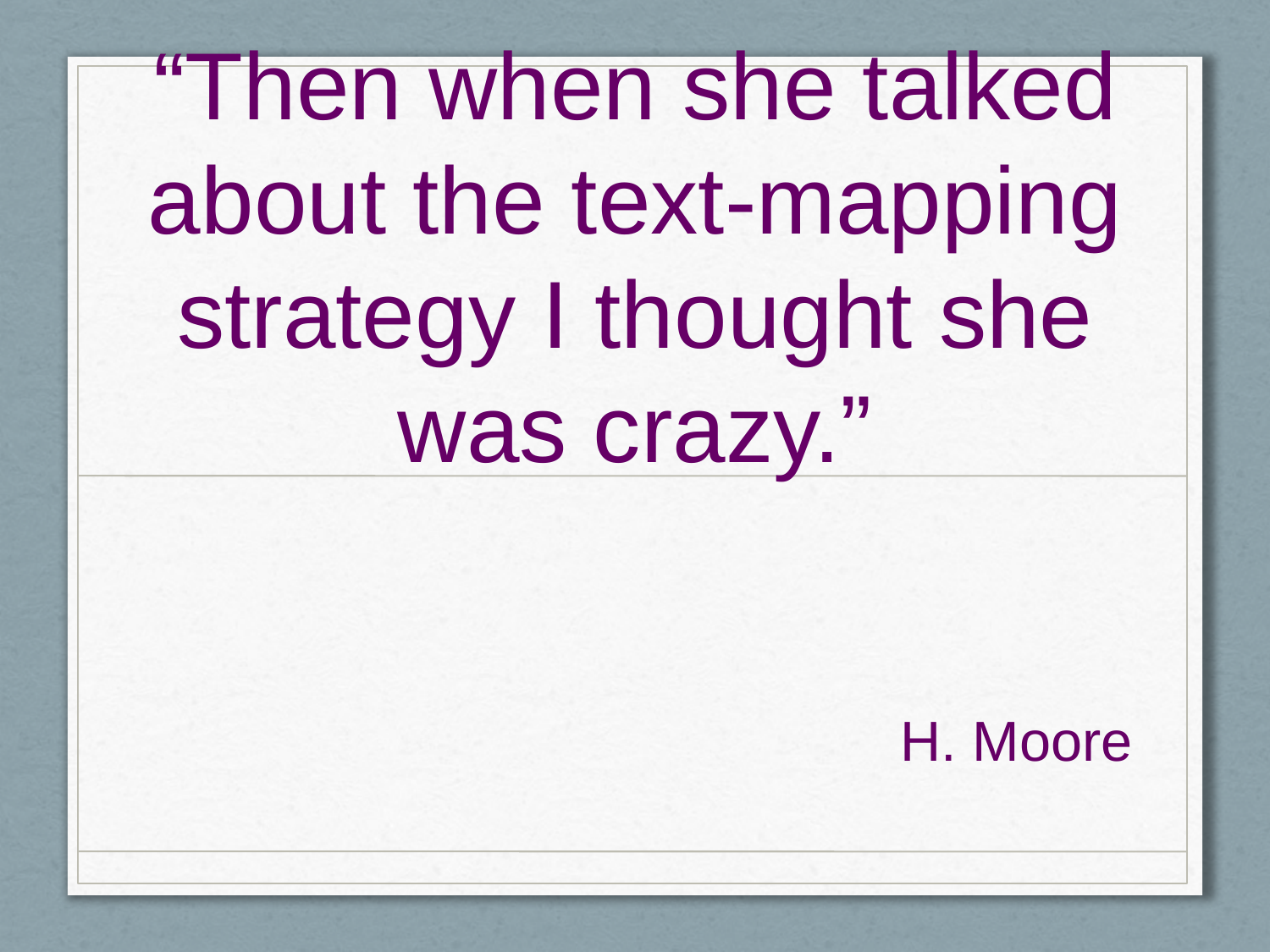

# “Then when she talked about the text-mapping strategy I thought she was crazy.”
H. Moore